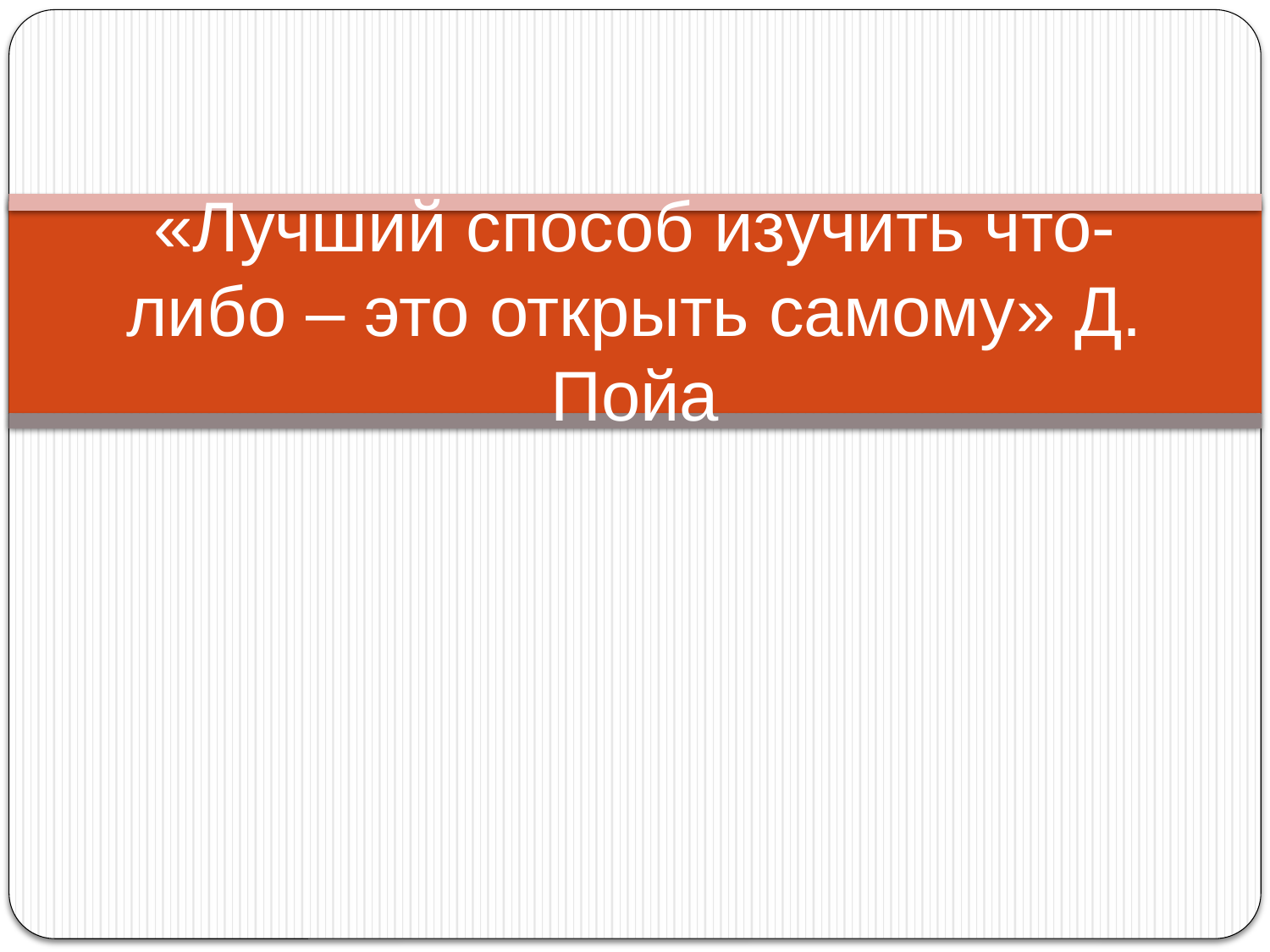

# «Лучший способ изучить что-либо – это открыть самому» Д. Пойа